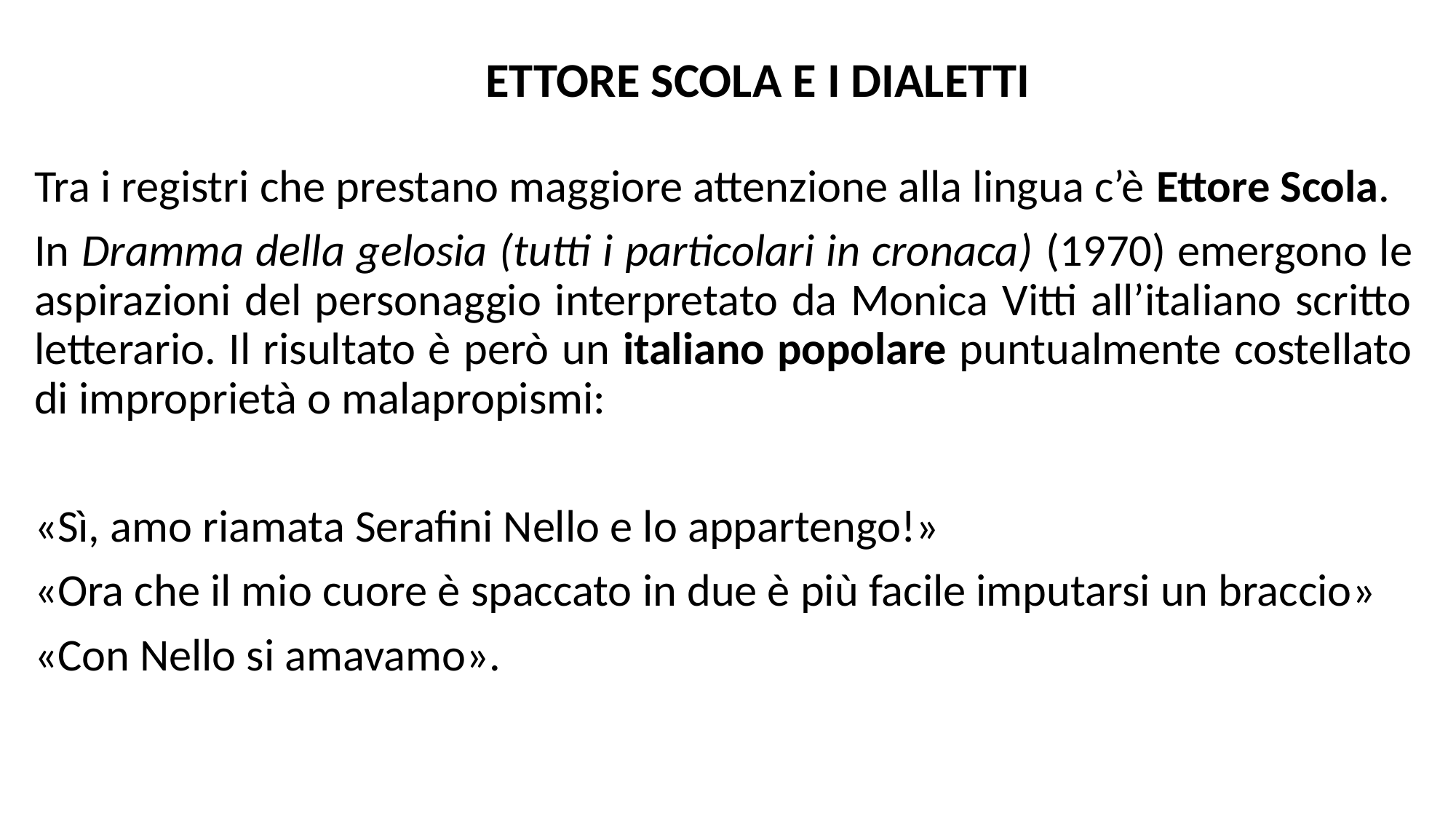

# ETTORE SCOLA E I DIALETTI
Tra i registri che prestano maggiore attenzione alla lingua c’è Ettore Scola.
In Dramma della gelosia (tutti i particolari in cronaca) (1970) emergono le aspirazioni del personaggio interpretato da Monica Vitti all’italiano scritto letterario. Il risultato è però un italiano popolare puntualmente costellato di improprietà o malapropismi:

«Sì, amo riamata Serafini Nello e lo appartengo!»
«Ora che il mio cuore è spaccato in due è più facile imputarsi un braccio»
«Con Nello si amavamo».